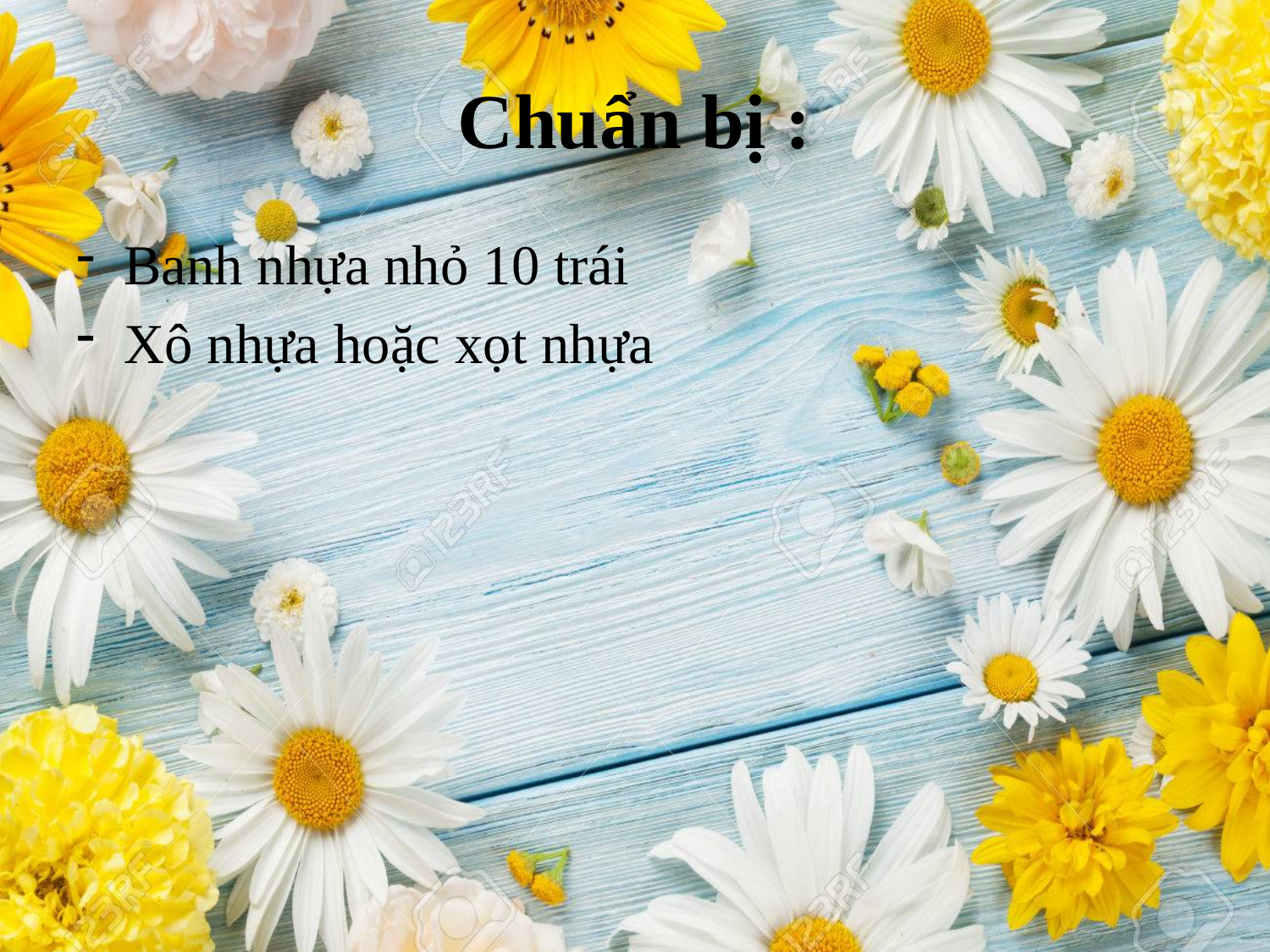

# Chuẩn bị :
Banh nhựa nhỏ 10 trái
Xô nhựa hoặc xọt nhựa